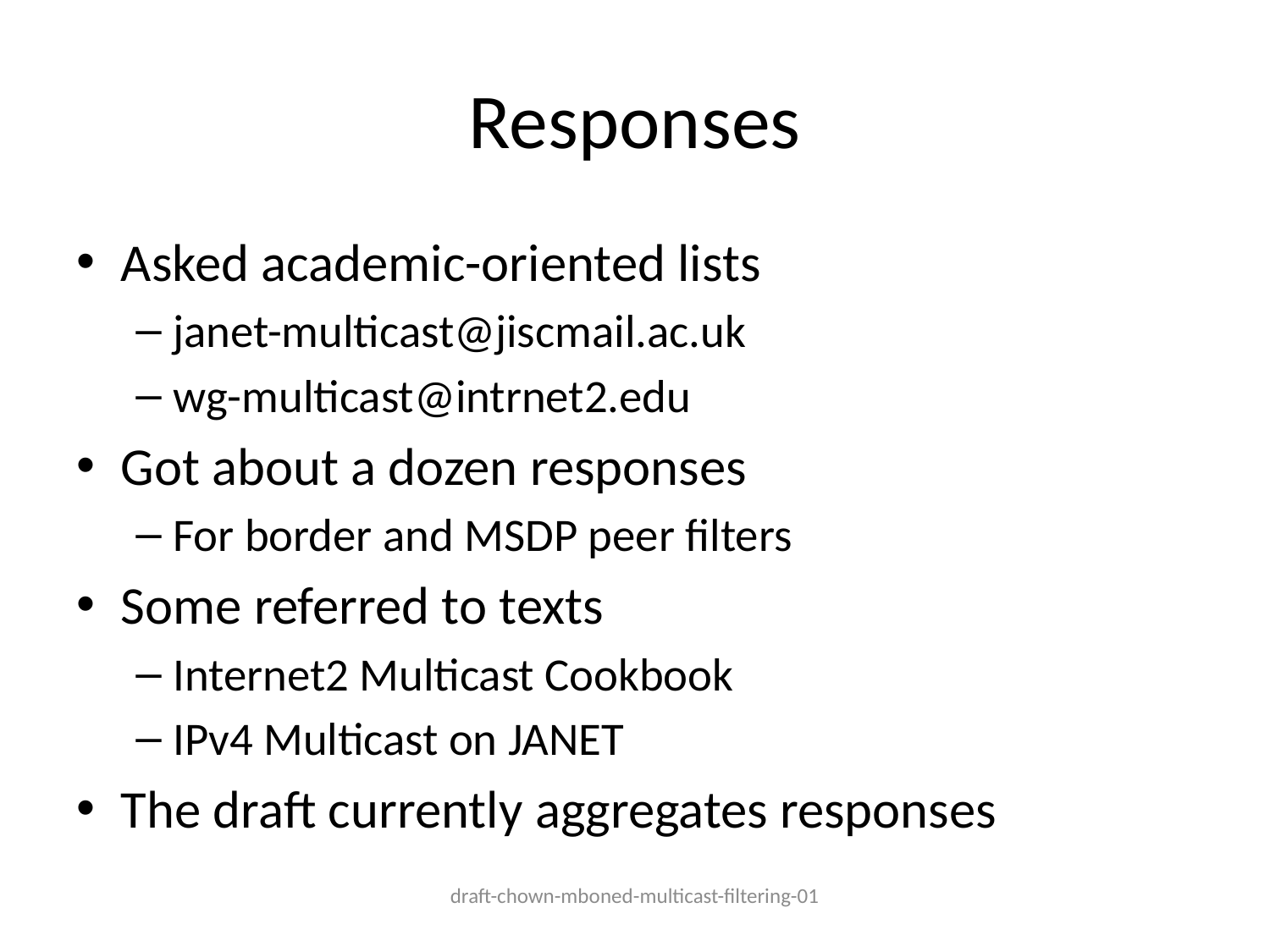

# Responses
Asked academic-oriented lists
janet-multicast@jiscmail.ac.uk
wg-multicast@intrnet2.edu
Got about a dozen responses
For border and MSDP peer filters
Some referred to texts
Internet2 Multicast Cookbook
IPv4 Multicast on JANET
The draft currently aggregates responses

draft-chown-mboned-multicast-filtering-01